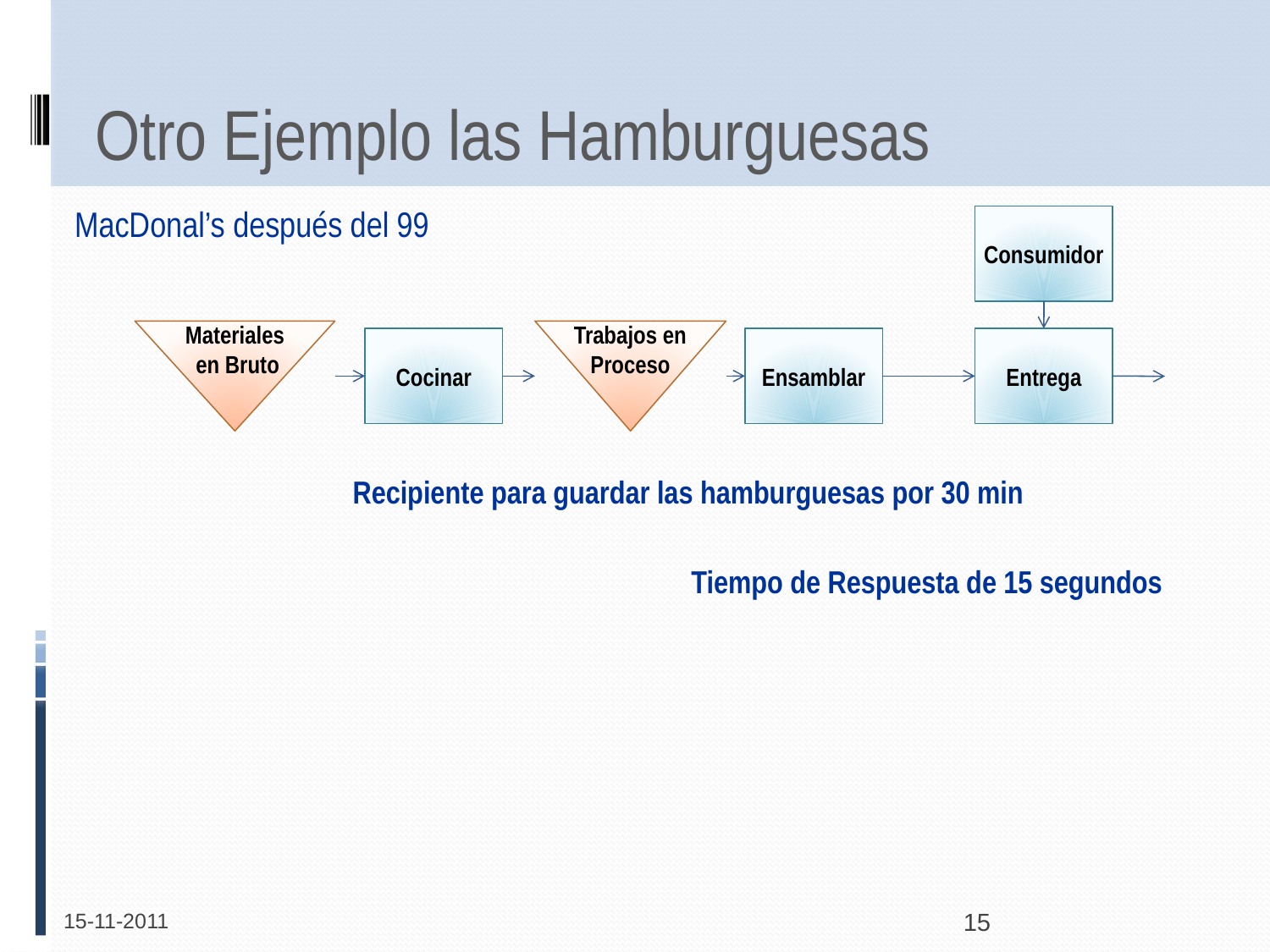

# Otro Ejemplo las Hamburguesas
MacDonal’s después del 99
Consumidor
Materiales
 en Bruto
Trabajos en
Proceso
Cocinar
Ensamblar
Entrega
Recipiente para guardar las hamburguesas por 30 min
Tiempo de Respuesta de 15 segundos
15-11-2011
15